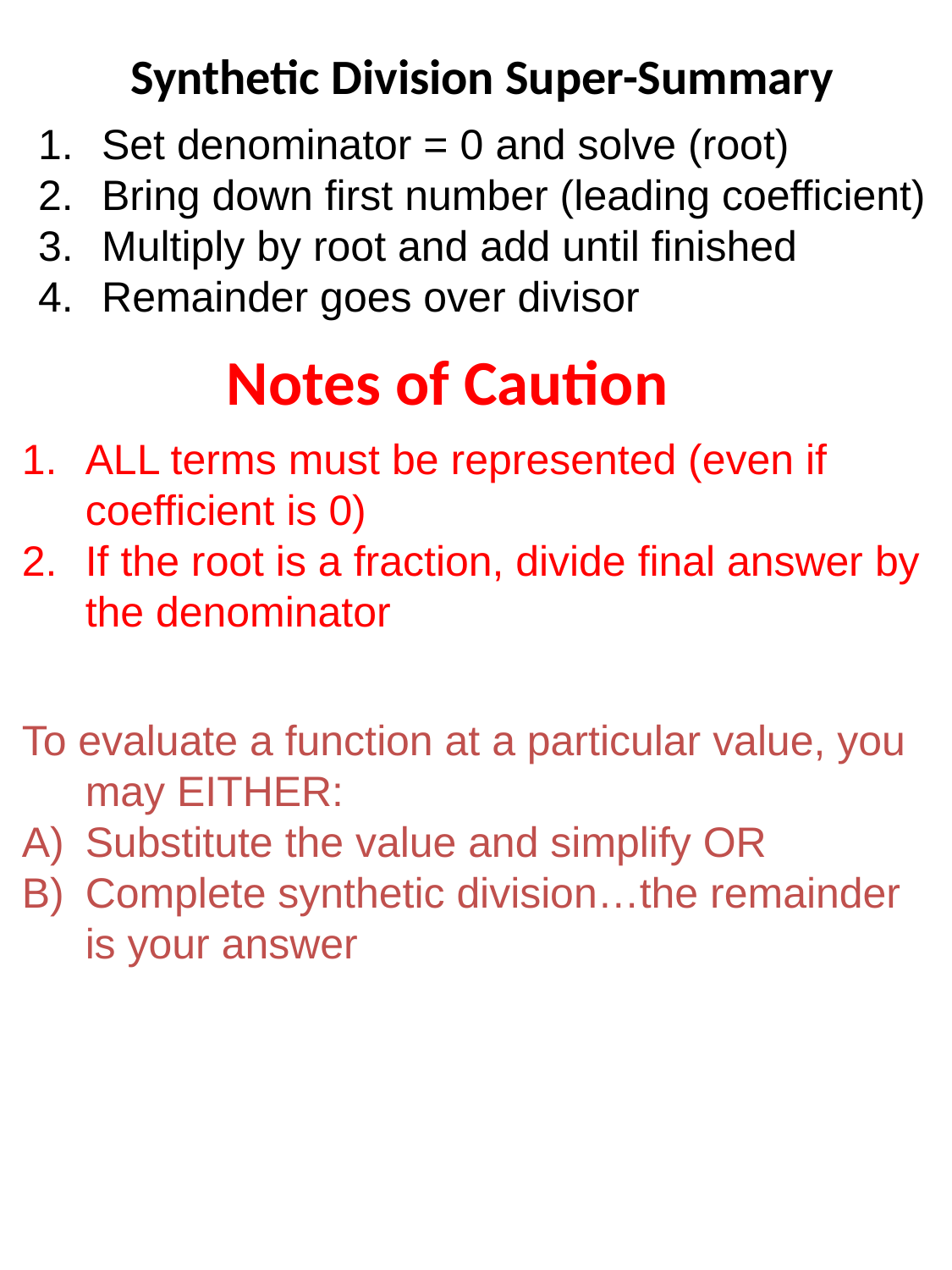

Synthetic Division Super-Summary
Set denominator = 0 and solve (root)
Bring down first number (leading coefficient)
Multiply by root and add until finished
Remainder goes over divisor
Notes of Caution
ALL terms must be represented (even if coefficient is 0)
If the root is a fraction, divide final answer by the denominator
To evaluate a function at a particular value, you may EITHER:
Substitute the value and simplify OR
Complete synthetic division…the remainder is your answer